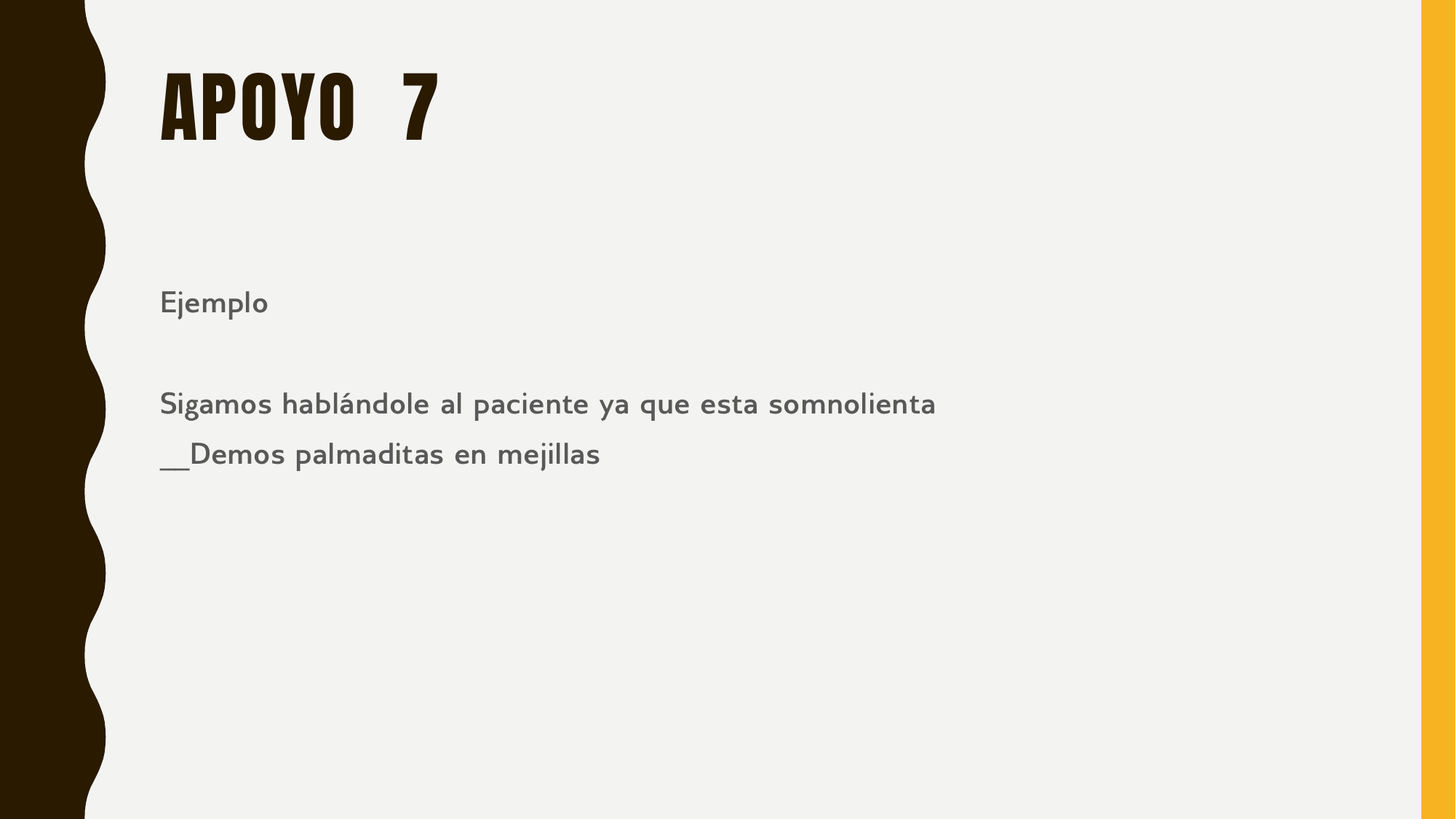

# Apoyo  7
Ejemplo

Sigamos hablándole al paciente ya que esta somnolienta
__Demos palmaditas en mejillas